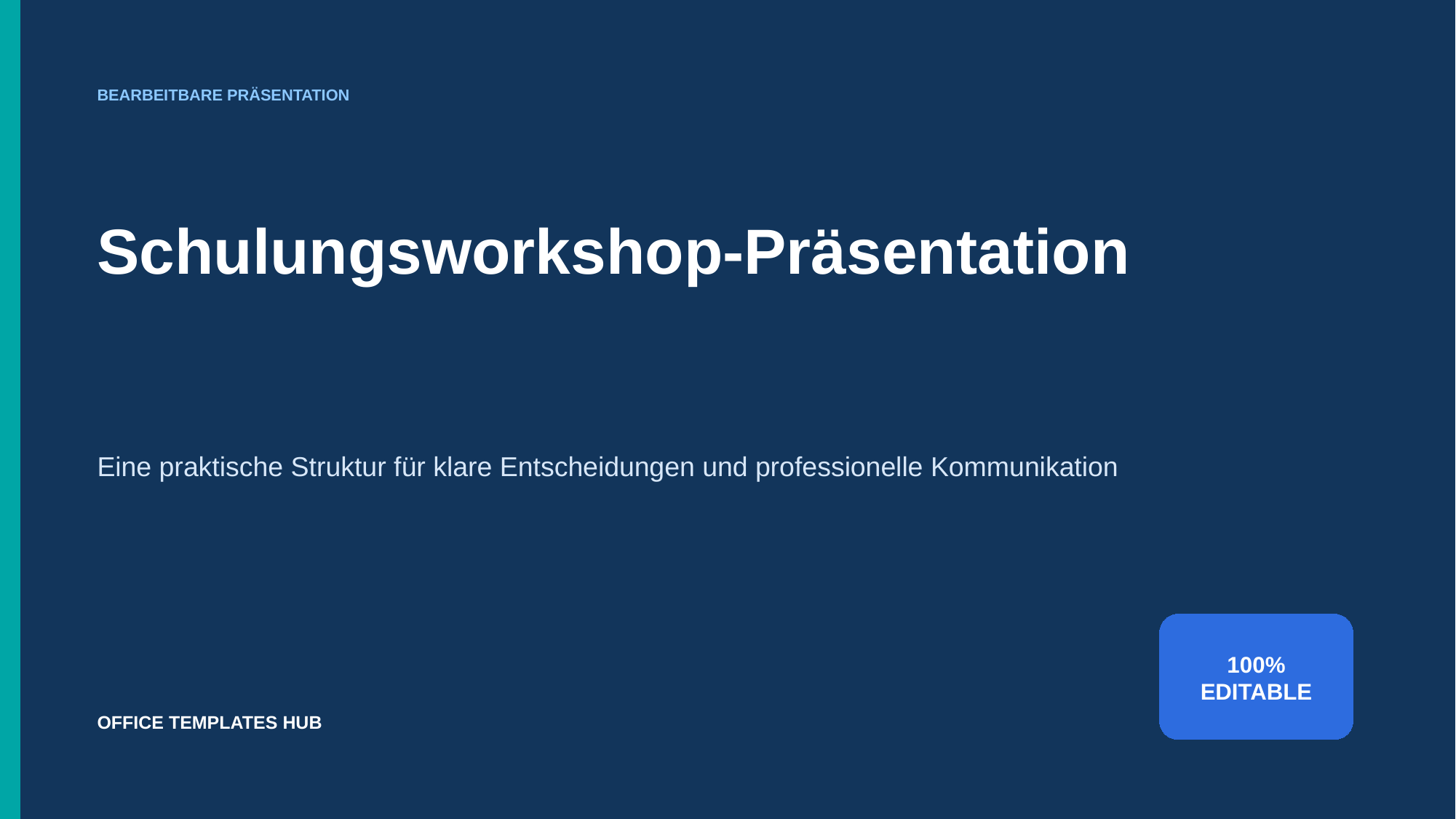

BEARBEITBARE PRÄSENTATION
Schulungsworkshop-Präsentation
Eine praktische Struktur für klare Entscheidungen und professionelle Kommunikation

100%
EDITABLE
OFFICE TEMPLATES HUB